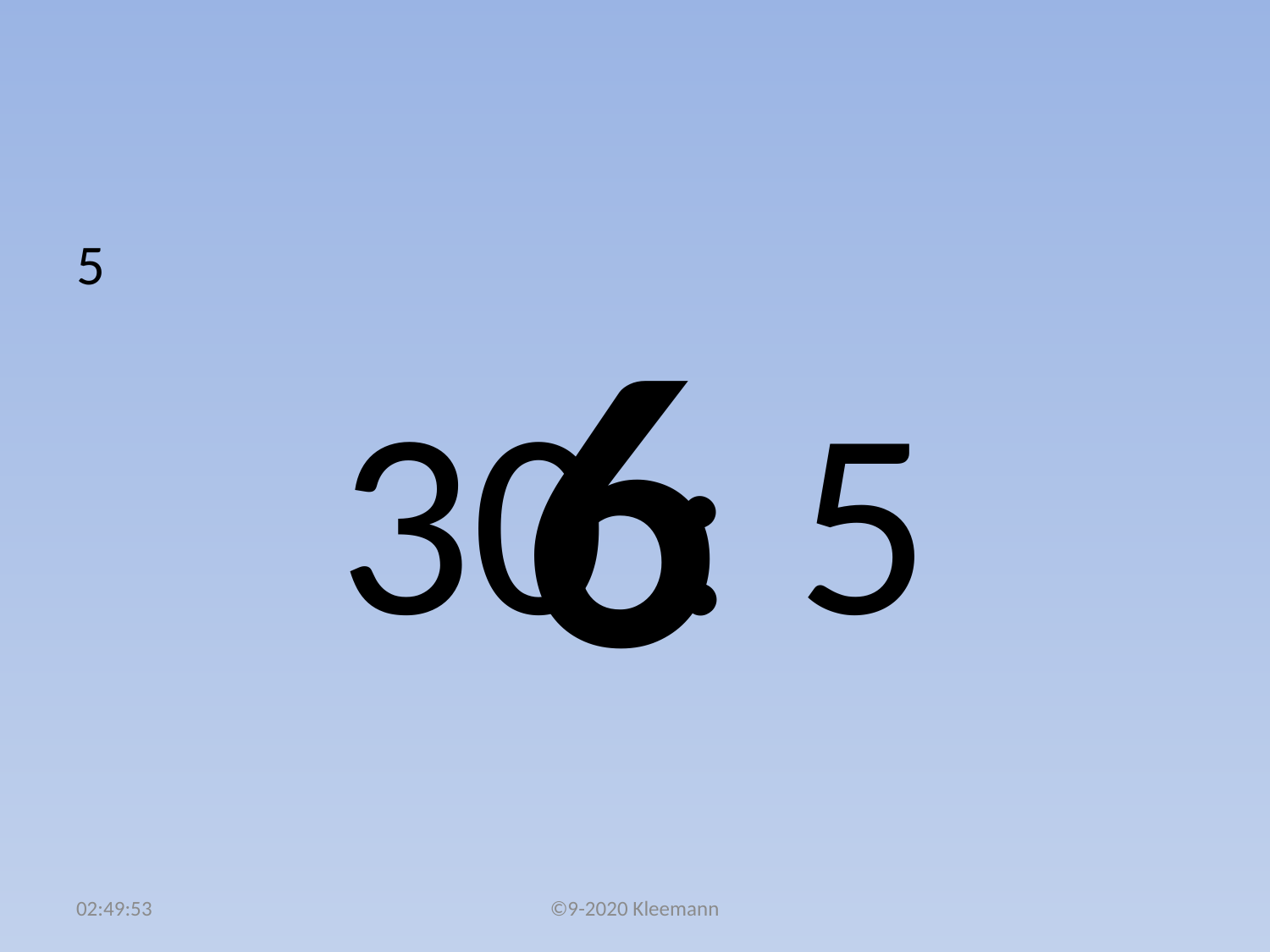

#
5
30 : 5
6
02:49:53
©9-2020 Kleemann